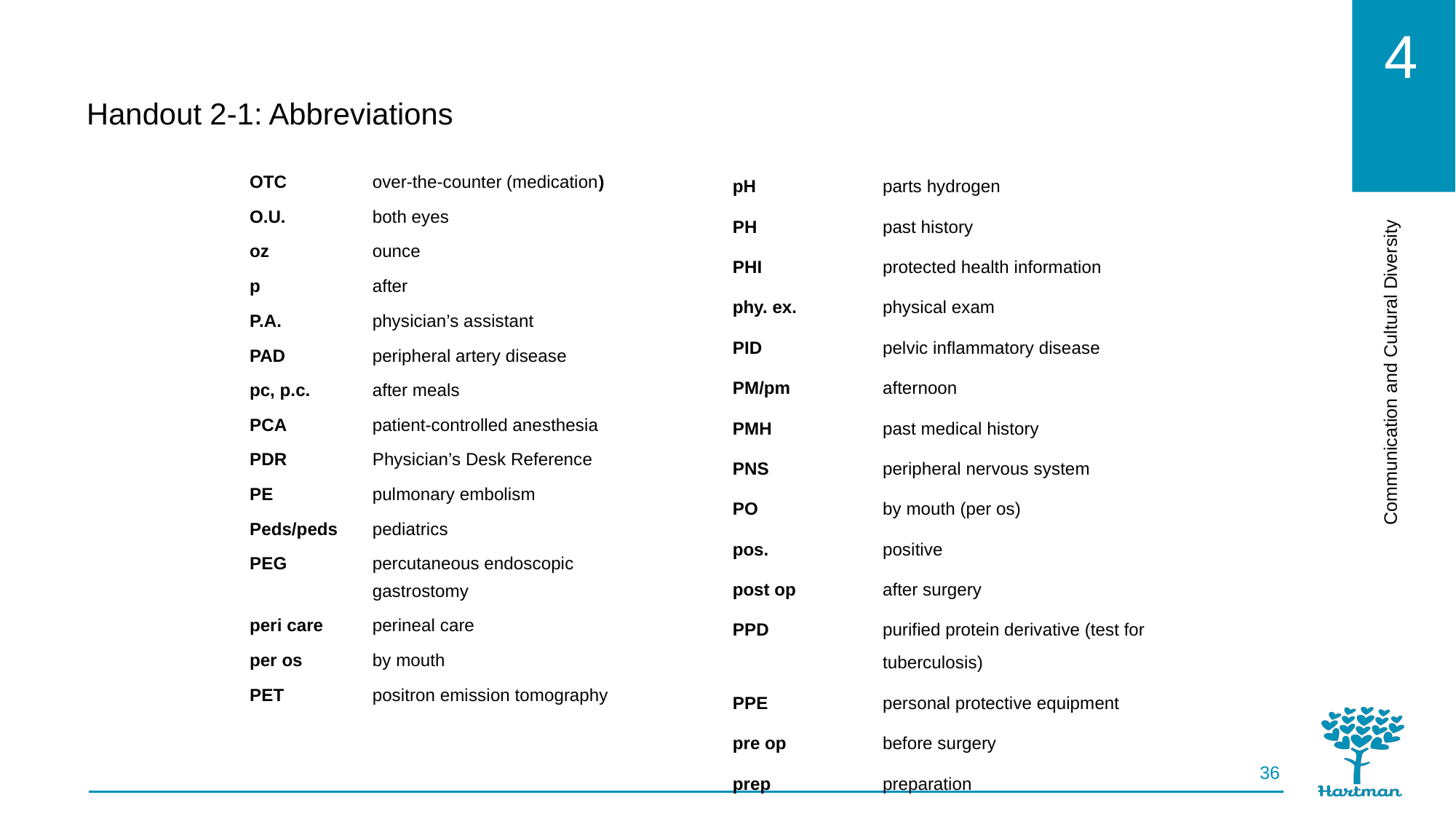

Handout 2-1: Abbreviations
pH	parts hydrogen
PH	past history
PHI	protected health information
phy. ex.	physical exam
PID	pelvic inflammatory disease
PM/pm	afternoon
PMH	past medical history
PNS	peripheral nervous system
PO	by mouth (per os)
pos.	positive
post op	after surgery
PPD	purified protein derivative (test for tuberculosis)
PPE	personal protective equipment
pre op	before surgery
prep	preparation
OTC	over-the-counter (medication)
O.U.	both eyes
oz	ounce
p	after
P.A.	physician’s assistant
PAD	peripheral artery disease
pc, p.c.	after meals
PCA	patient-controlled anesthesia
PDR	Physician’s Desk Reference
PE 	pulmonary embolism
Peds/peds	pediatrics
PEG	percutaneous endoscopic
gastrostomy
peri care	perineal care
per os	by mouth
PET	positron emission tomography

36